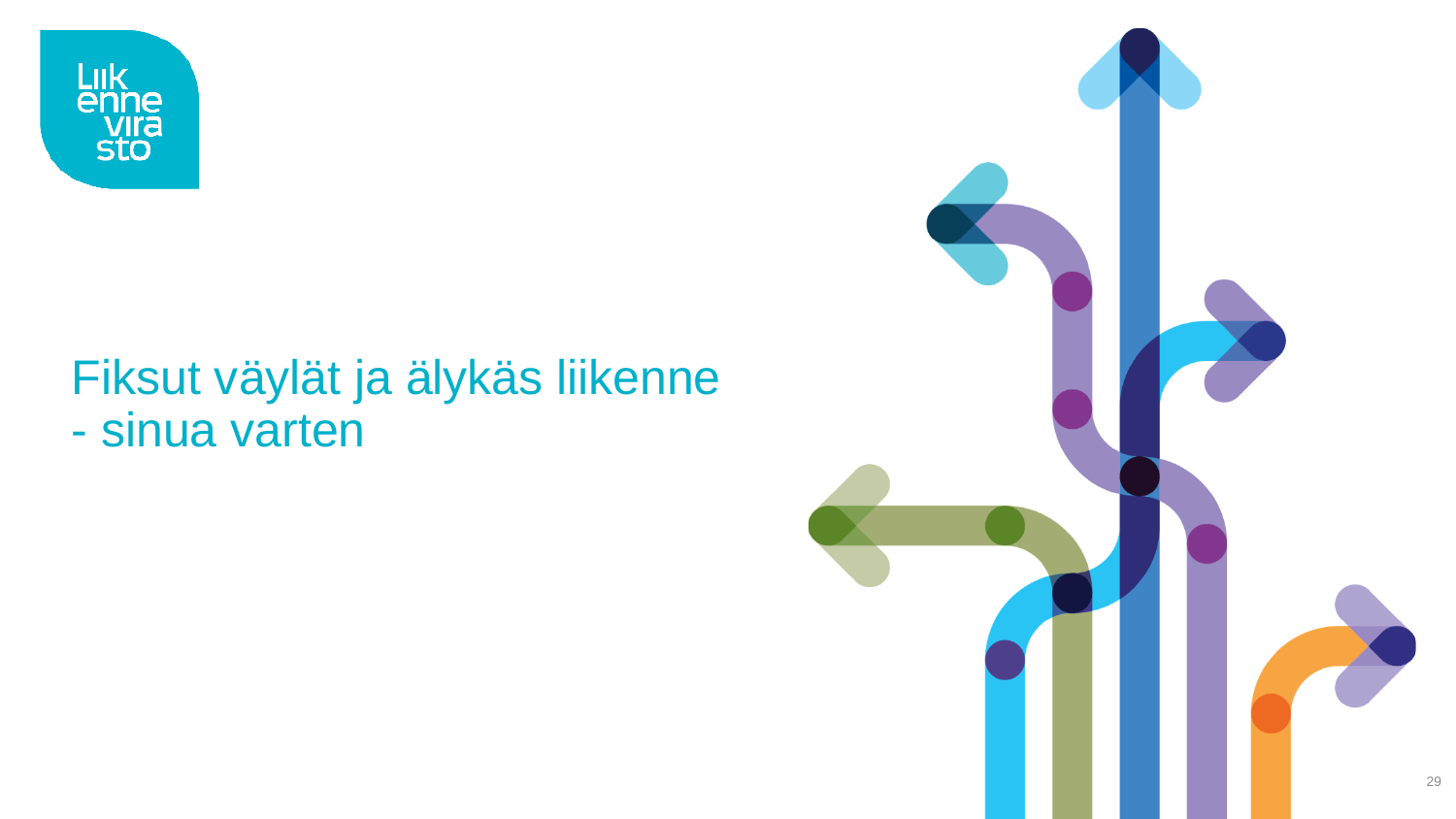

# Fiksut väylät ja älykäs liikenne - sinua varten

29